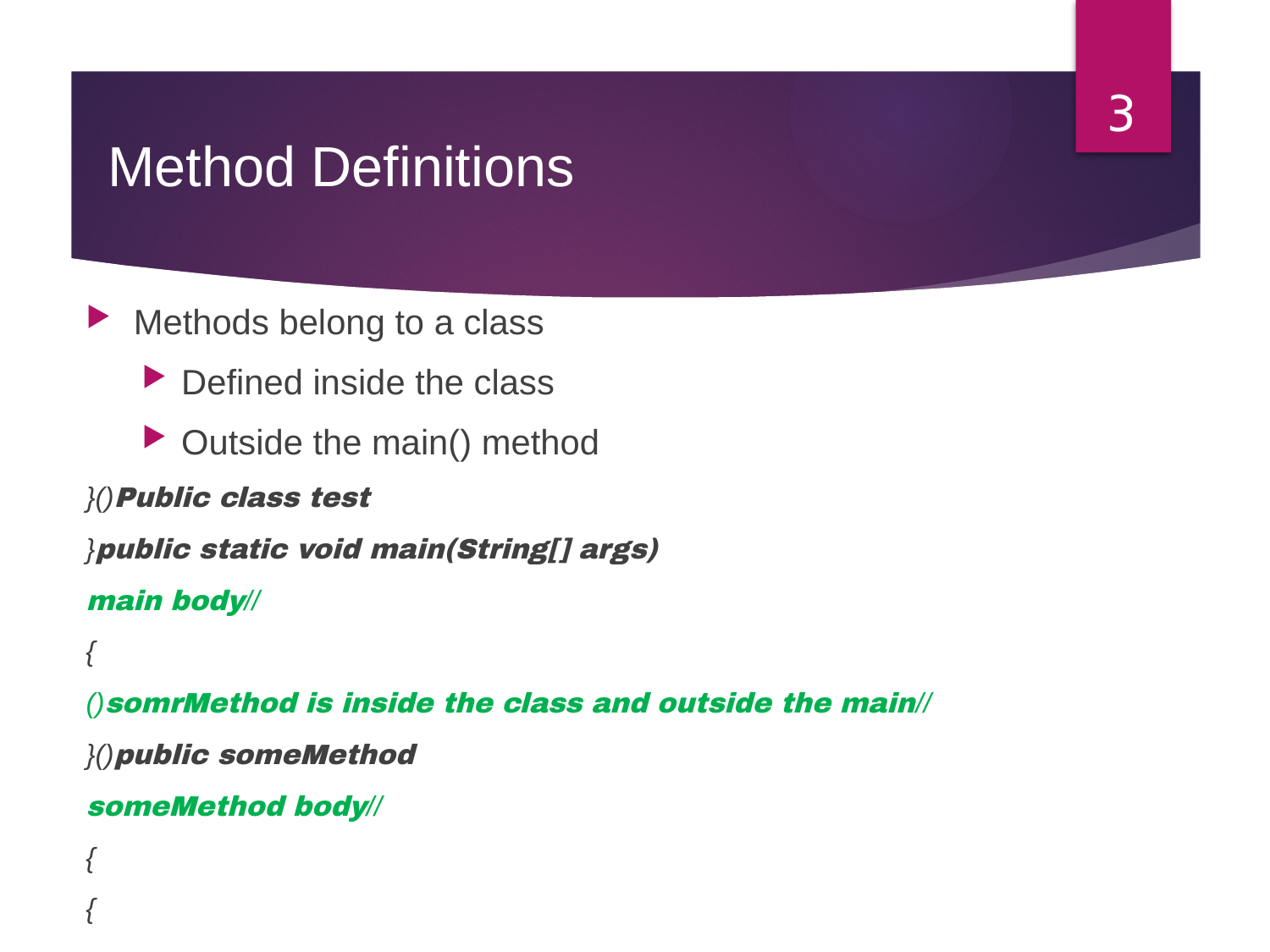

3
# Method Definitions
Methods belong to a class
Defined inside the class
Outside the main() method
Public class test(){
		public static void main(String[] args){
			//main body
		}
//somrMethod is inside the class and outside the main()
		public someMethod(){
			//someMethod body
		}
}